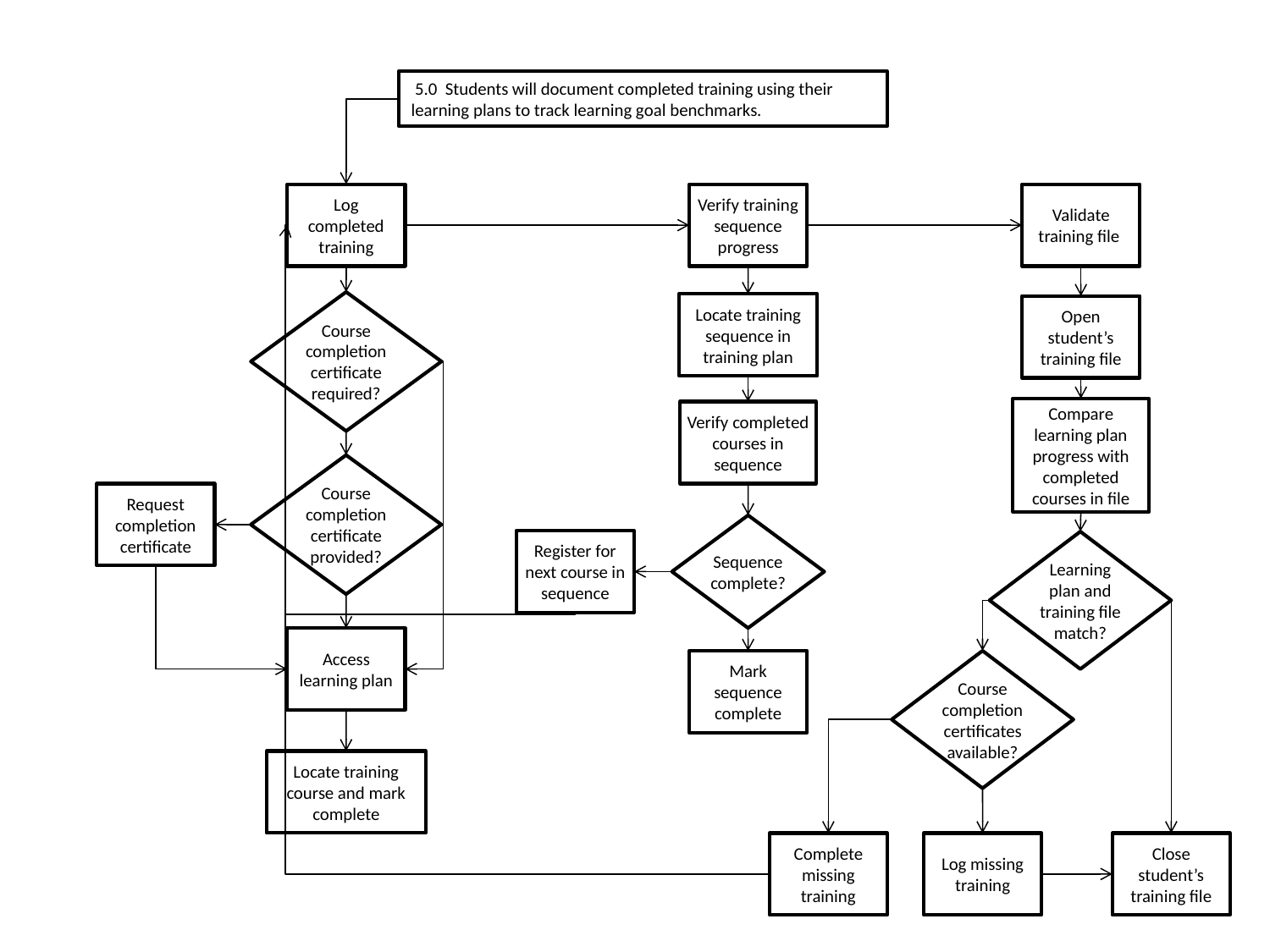

5.0  Students will document completed training using their learning plans to track learning goal benchmarks.
Validate training file
Log completed training
Verify training sequence progress
Course completion certificate required?
Locate training sequence in training plan
Open student’s training file
Compare learning plan progress with completed courses in file
Verify completed courses in sequence
Course completion certificate provided?
Request completion certificate
Sequence complete?
Register for next course in sequence
Learning plan and training file match?
Access learning plan
Course completion certificates available?
Mark sequence complete
Locate training course and mark complete
Close student’s training file
Complete missing training
Log missing training